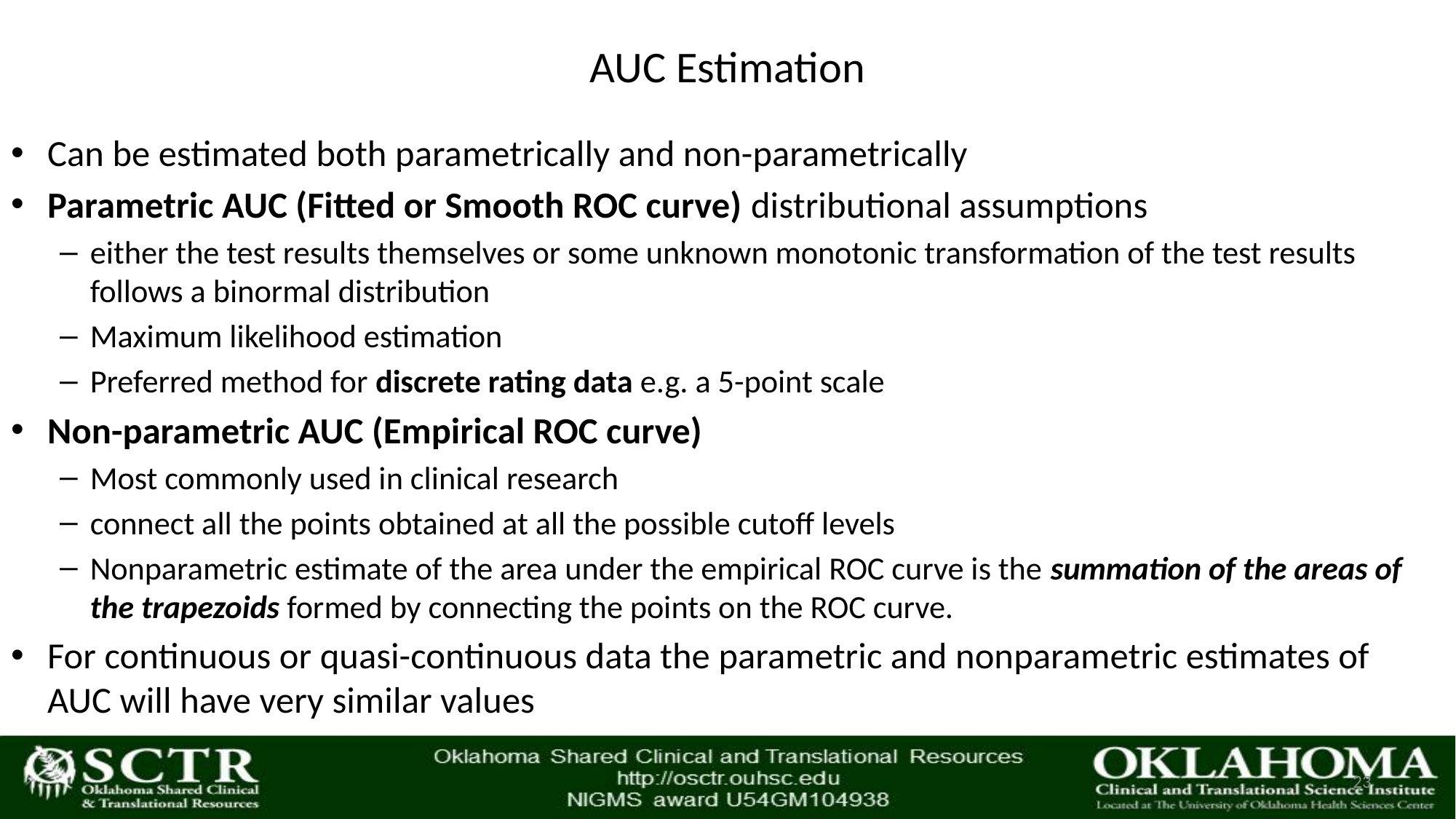

# AUC Estimation
Can be estimated both parametrically and non-parametrically
Parametric AUC (Fitted or Smooth ROC curve) distributional assumptions
either the test results themselves or some unknown monotonic transformation of the test results follows a binormal distribution
Maximum likelihood estimation
Preferred method for discrete rating data e.g. a 5-point scale
Non-parametric AUC (Empirical ROC curve)
Most commonly used in clinical research
connect all the points obtained at all the possible cutoff levels
Nonparametric estimate of the area under the empirical ROC curve is the summation of the areas of the trapezoids formed by connecting the points on the ROC curve.
For continuous or quasi-continuous data the parametric and nonparametric estimates of AUC will have very similar values
23